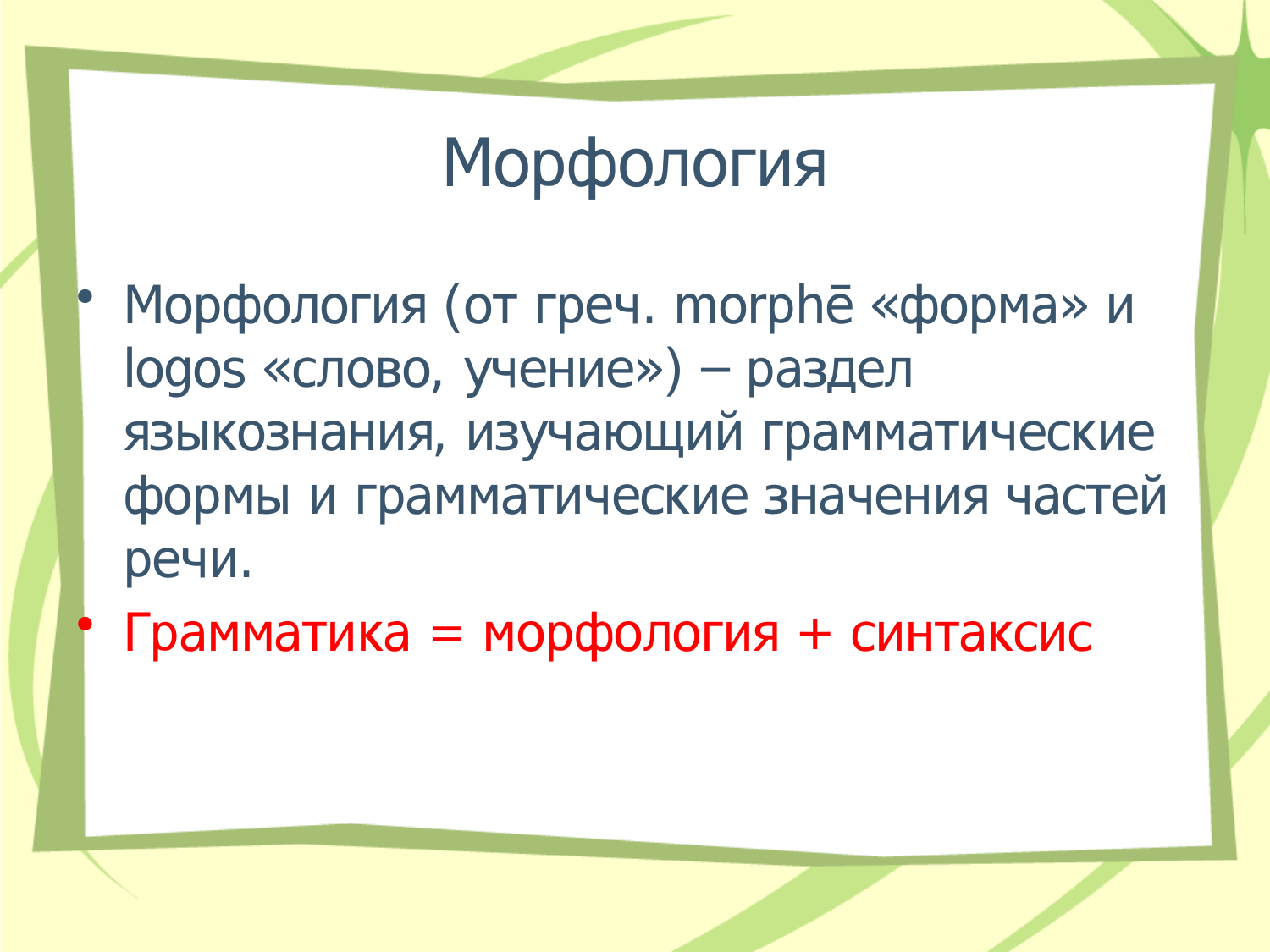

# Морфология
Морфология (от греч. morphē «форма» и logos «слово, учение») – раздел языкознания, изучающий грамматические формы и грамматические значения частей речи.
Грамматика = морфология + синтаксис